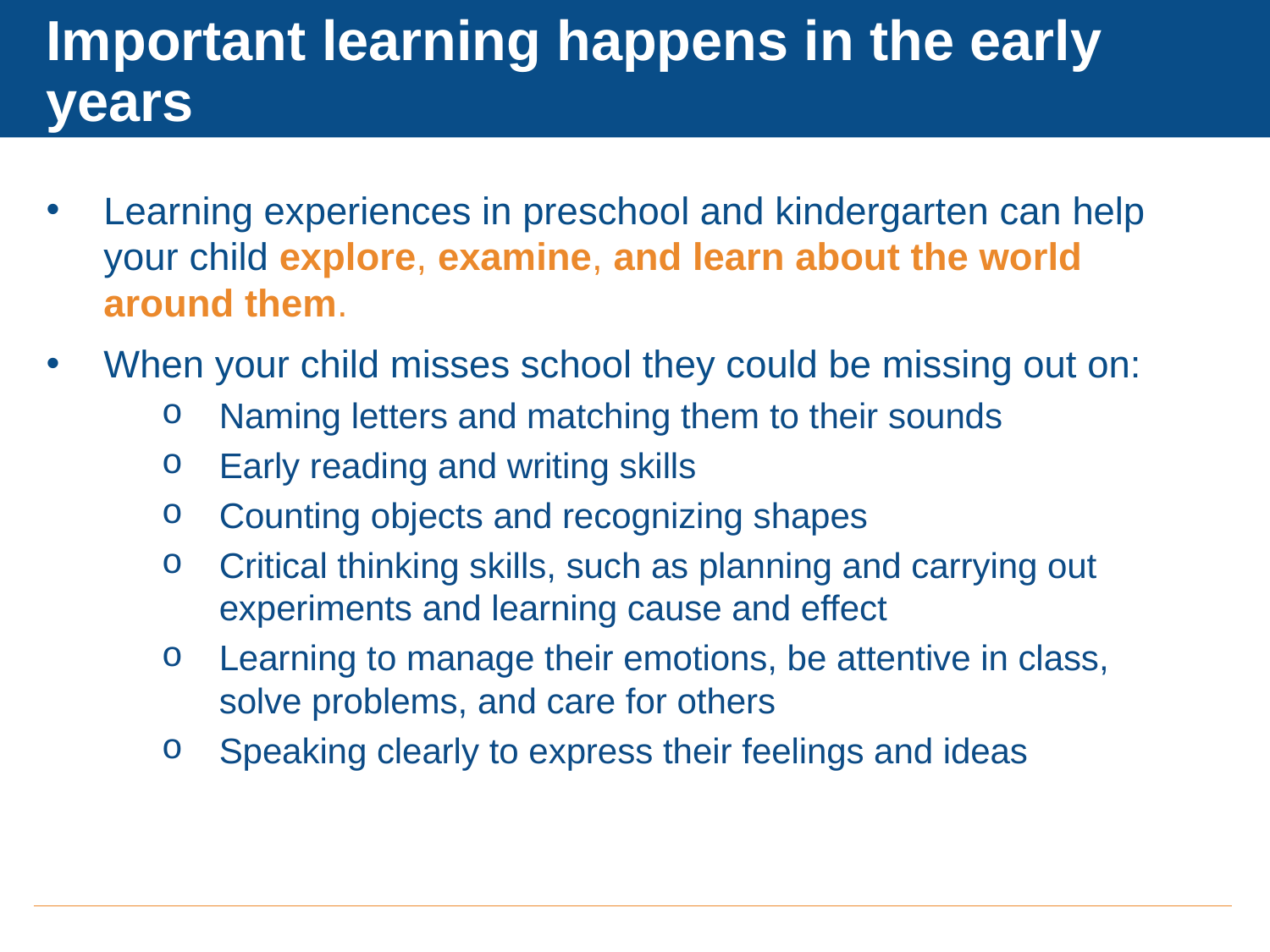

# Important learning happens in the early years
Learning experiences in preschool and kindergarten can help your child explore, examine, and learn about the world around them.
When your child misses school they could be missing out on:
Naming letters and matching them to their sounds
Early reading and writing skills
Counting objects and recognizing shapes
Critical thinking skills, such as planning and carrying out experiments and learning cause and effect
Learning to manage their emotions, be attentive in class, solve problems, and care for others
Speaking clearly to express their feelings and ideas